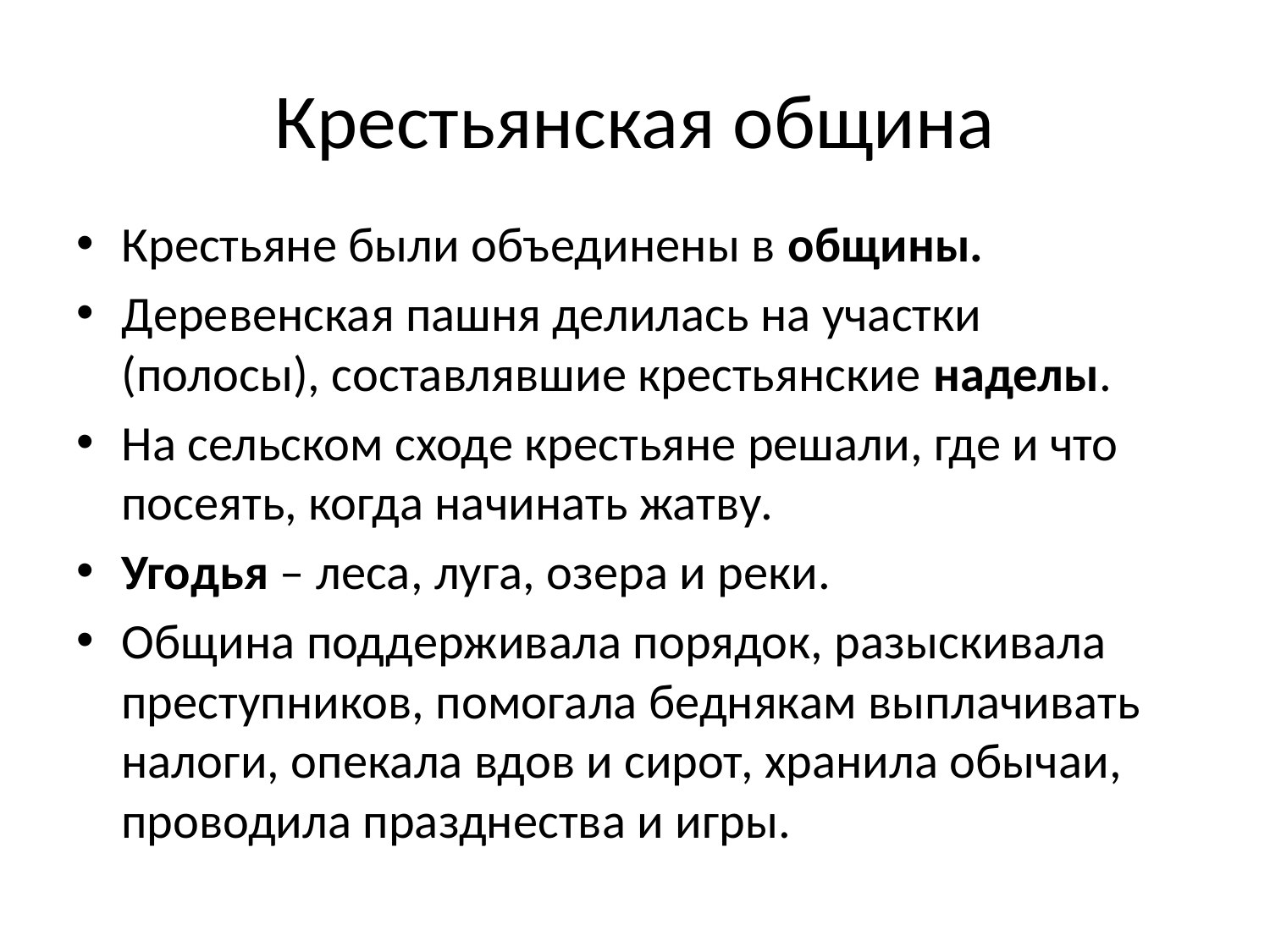

# Крестьянская община
Крестьяне были объединены в общины.
Деревенская пашня делилась на участки (полосы), составлявшие крестьянские наделы.
На сельском сходе крестьяне решали, где и что посеять, когда начинать жатву.
Угодья – леса, луга, озера и реки.
Община поддерживала порядок, разыскивала преступников, помогала беднякам выплачивать налоги, опекала вдов и сирот, хранила обычаи, проводила празднества и игры.